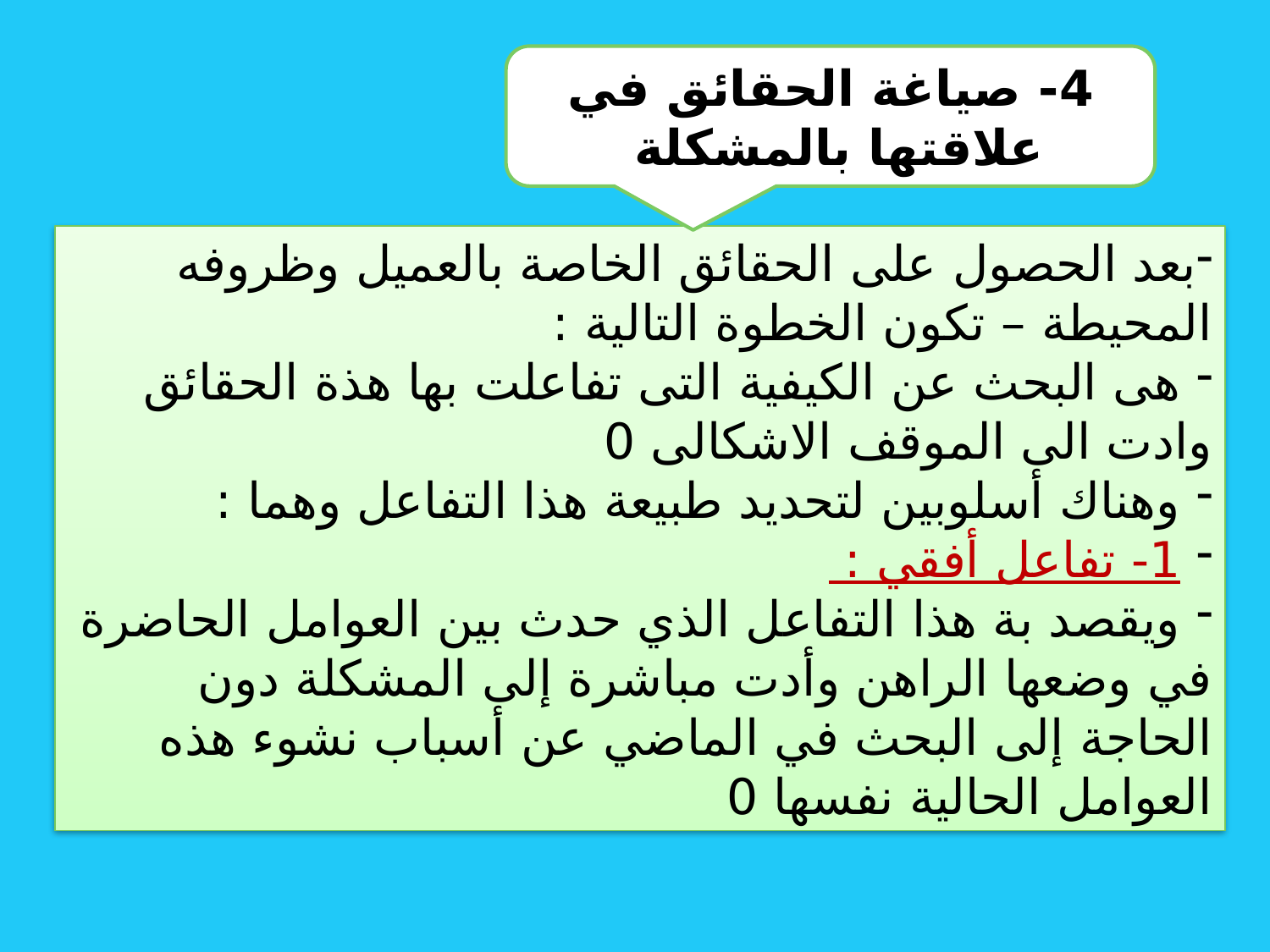

4- صياغة الحقائق في علاقتها بالمشكلة
بعد الحصول على الحقائق الخاصة بالعميل وظروفه المحيطة – تكون الخطوة التالية :
 هى البحث عن الكيفية التى تفاعلت بها هذة الحقائق وادت الى الموقف الاشكالى 0
 وهناك أسلوبين لتحديد طبيعة هذا التفاعل وهما :
 1- تفاعل أفقي :
 ويقصد بة هذا التفاعل الذي حدث بين العوامل الحاضرة في وضعها الراهن وأدت مباشرة إلى المشكلة دون الحاجة إلى البحث في الماضي عن أسباب نشوء هذه العوامل الحالية نفسها 0